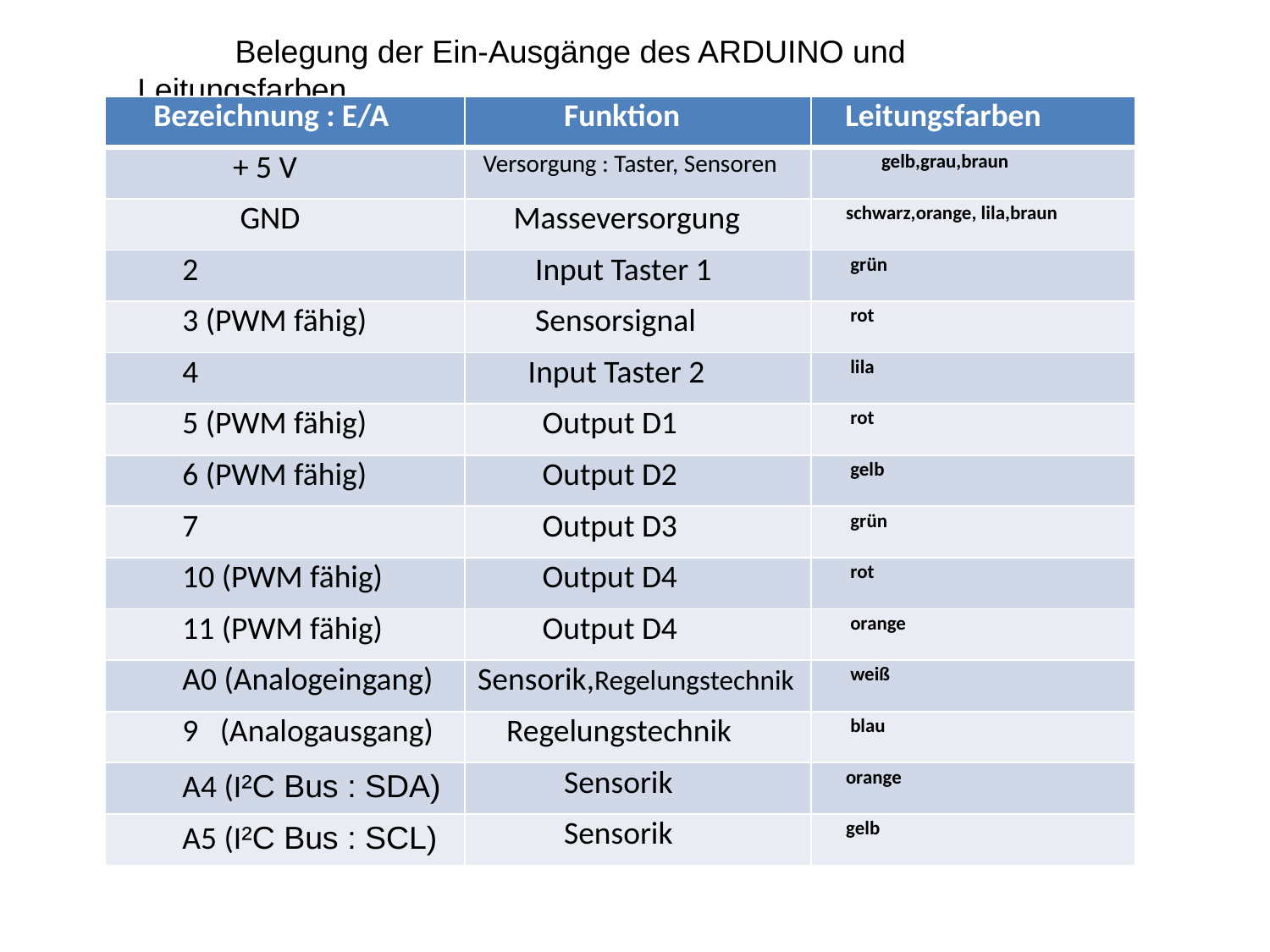

Belegung der Ein-Ausgänge des ARDUINO und Leitungsfarben
| Bezeichnung : E/A | Funktion | Leitungsfarben |
| --- | --- | --- |
| + 5 V | Versorgung : Taster, Sensoren | gelb,grau,braun |
| GND | Masseversorgung | schwarz,orange, lila,braun |
| 2 | Input Taster 1 | grün |
| 3 (PWM fähig) | Sensorsignal | rot |
| 4 | Input Taster 2 | lila |
| 5 (PWM fähig) | Output D1 | rot |
| 6 (PWM fähig) | Output D2 | gelb |
| 7 | Output D3 | grün |
| 10 (PWM fähig) | Output D4 | rot |
| 11 (PWM fähig) | Output D4 | orange |
| A0 (Analogeingang) | Sensorik,Regelungstechnik | weiß |
| 9 (Analogausgang) | Regelungstechnik | blau |
| A4 (I²C Bus : SDA) | Sensorik | orange |
| A5 (I²C Bus : SCL) | Sensorik | gelb |